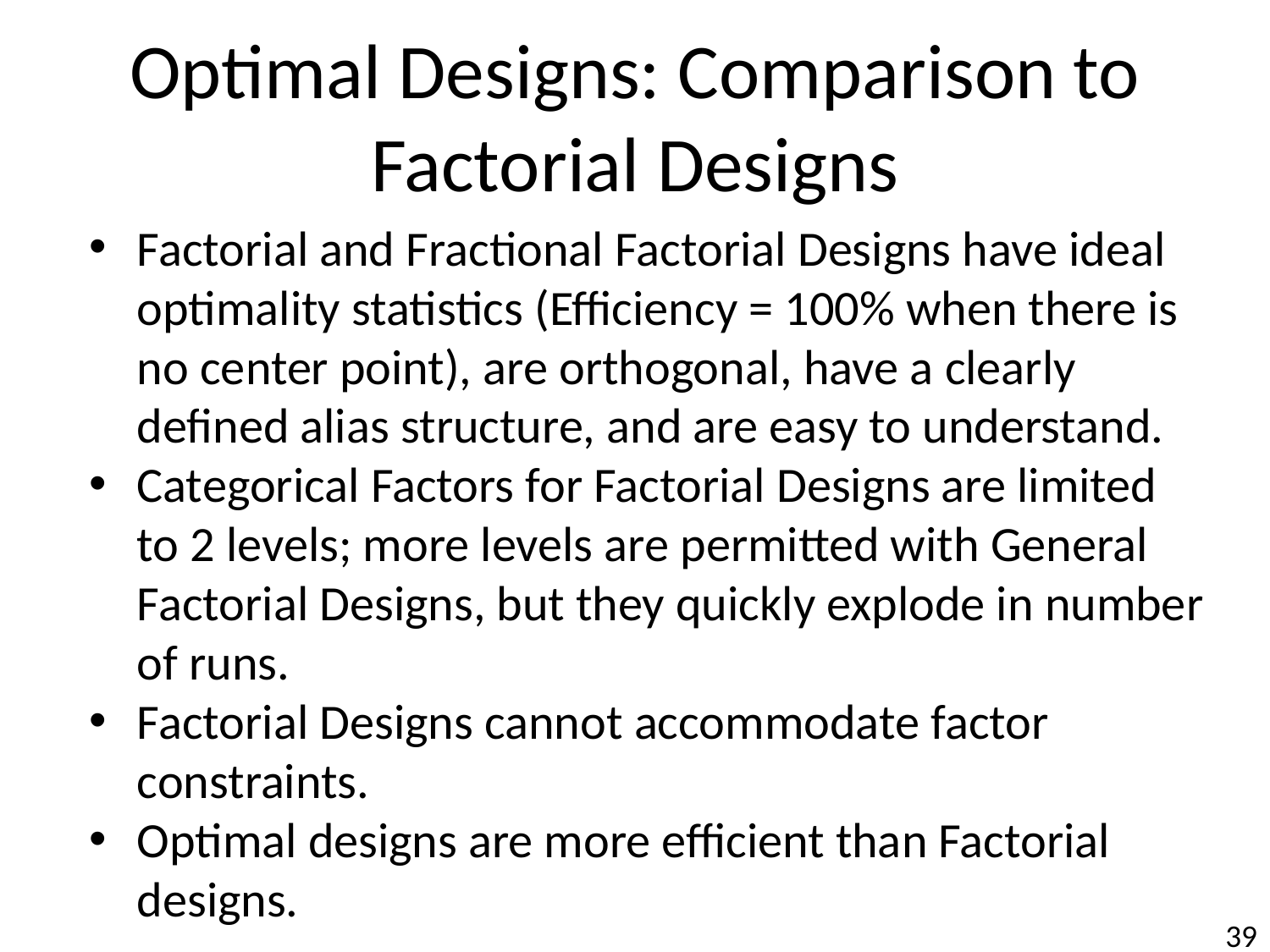

# Optimal Designs: Comparison to Factorial Designs
Factorial and Fractional Factorial Designs have ideal optimality statistics (Efficiency = 100% when there is no center point), are orthogonal, have a clearly defined alias structure, and are easy to understand.
Categorical Factors for Factorial Designs are limited to 2 levels; more levels are permitted with General Factorial Designs, but they quickly explode in number of runs.
Factorial Designs cannot accommodate factor constraints.
Optimal designs are more efficient than Factorial designs.